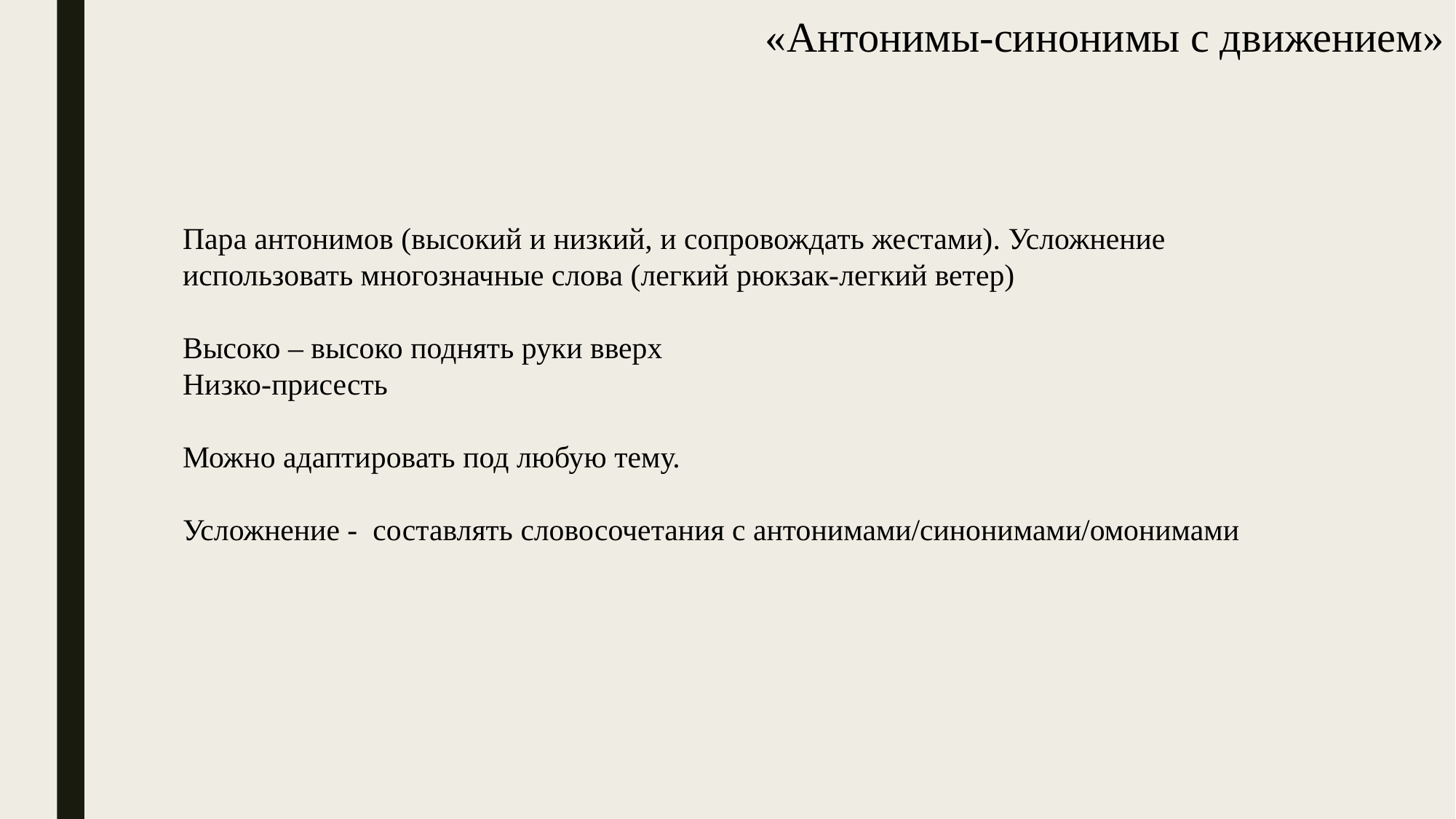

# «Антонимы-синонимы с движением»
Пара антонимов (высокий и низкий, и сопровождать жестами). Усложнение
использовать многозначные слова (легкий рюкзак-легкий ветер)

Высоко – высоко поднять руки вверх
Низко-присесть

Можно адаптировать под любую тему.
Усложнение -  составлять словосочетания с антонимами/синонимами/омонимами